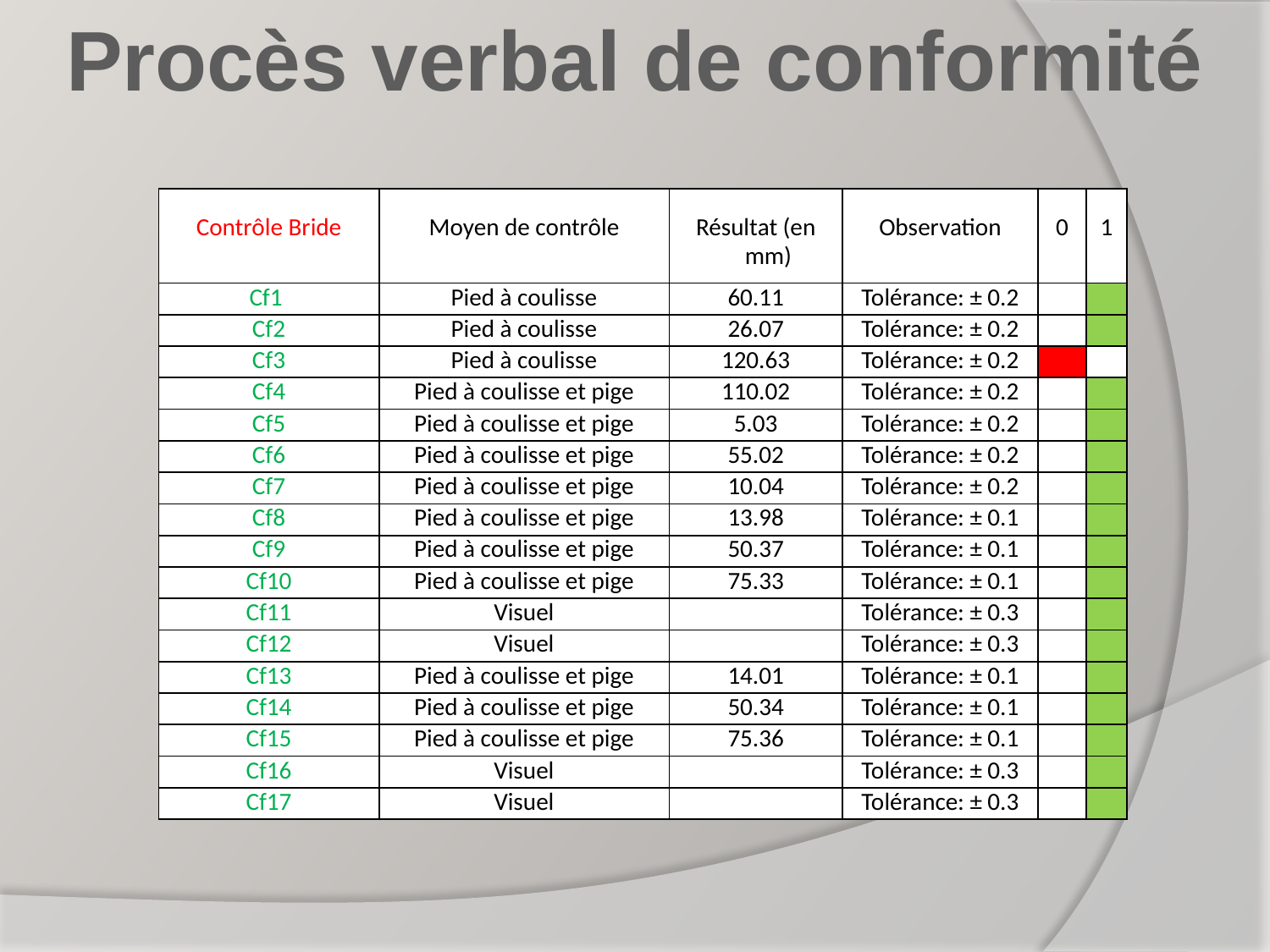

Procès verbal de conformité

| Contrôle Bride | Moyen de contrôle | Résultat (en mm) | Observation | 0 | 1 |
| --- | --- | --- | --- | --- | --- |
| Cf1 | Pied à coulisse | 60.11 | Tolérance: ± 0.2 |  |  |
| Cf2 | Pied à coulisse | 26.07 | Tolérance: ± 0.2 |  |  |
| Cf3 | Pied à coulisse | 120.63 | Tolérance: ± 0.2 |  |  |
| Cf4 | Pied à coulisse et pige | 110.02 | Tolérance: ± 0.2 |  |  |
| Cf5 | Pied à coulisse et pige | 5.03 | Tolérance: ± 0.2 |  |  |
| Cf6 | Pied à coulisse et pige | 55.02 | Tolérance: ± 0.2 |  |  |
| Cf7 | Pied à coulisse et pige | 10.04 | Tolérance: ± 0.2 |  |  |
| Cf8 | Pied à coulisse et pige | 13.98 | Tolérance: ± 0.1 |  |  |
| Cf9 | Pied à coulisse et pige | 50.37 | Tolérance: ± 0.1 |  |  |
| Cf10 | Pied à coulisse et pige | 75.33 | Tolérance: ± 0.1 |  |  |
| Cf11 | Visuel |  | Tolérance: ± 0.3 |  |  |
| Cf12 | Visuel |  | Tolérance: ± 0.3 |  |  |
| Cf13 | Pied à coulisse et pige | 14.01 | Tolérance: ± 0.1 |  |  |
| Cf14 | Pied à coulisse et pige | 50.34 | Tolérance: ± 0.1 |  |  |
| Cf15 | Pied à coulisse et pige | 75.36 | Tolérance: ± 0.1 |  |  |
| Cf16 | Visuel |  | Tolérance: ± 0.3 |  |  |
| Cf17 | Visuel |  | Tolérance: ± 0.3 |  |  |